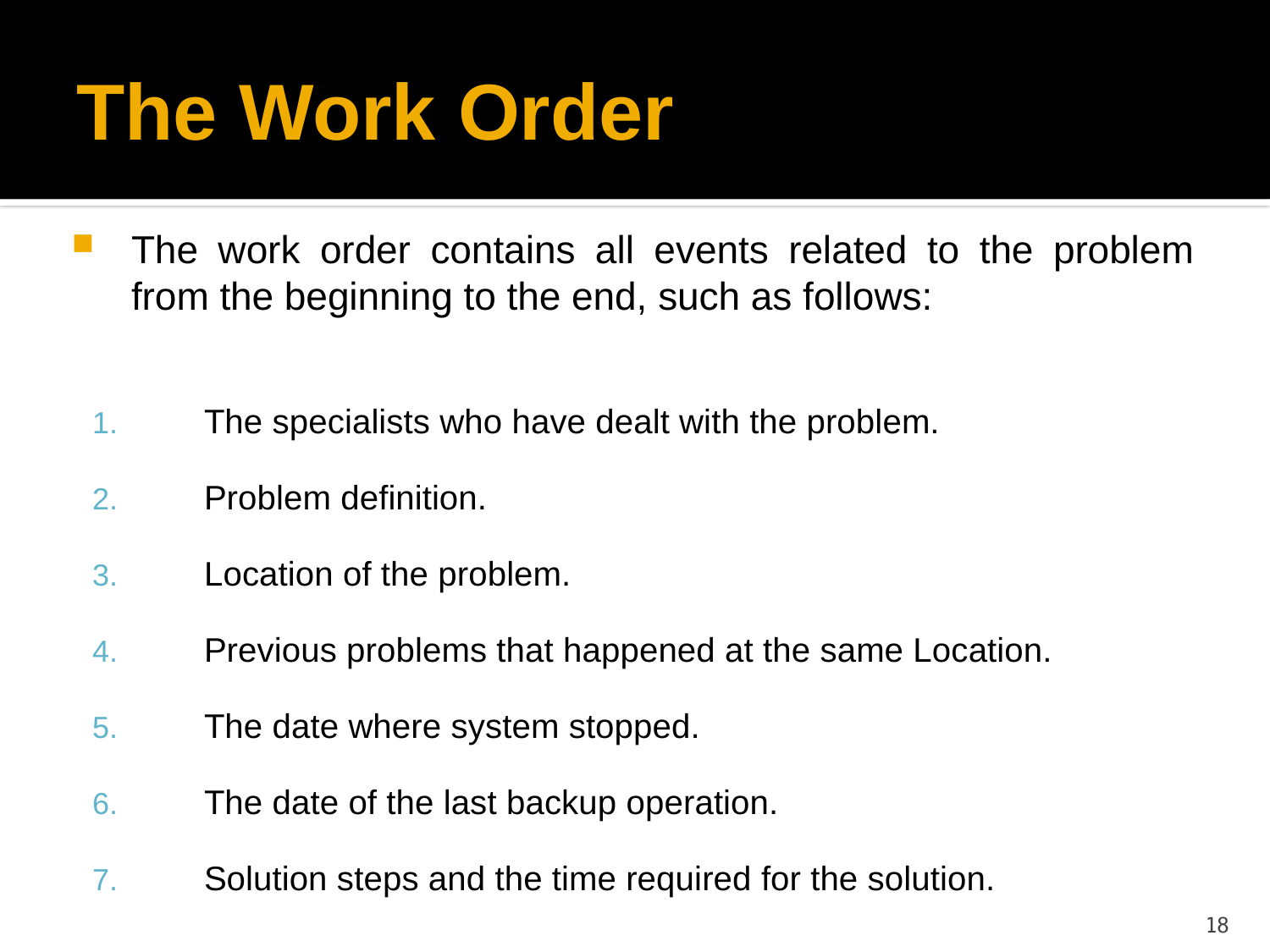

# The Work Order
The work order contains all events related to the problem from the beginning to the end, such as follows:

The specialists who have dealt with the problem.
Problem definition.
Location of the problem.
Previous problems that happened at the same Location.
The date where system stopped.
The date of the last backup operation.
Solution steps and the time required for the solution.

18